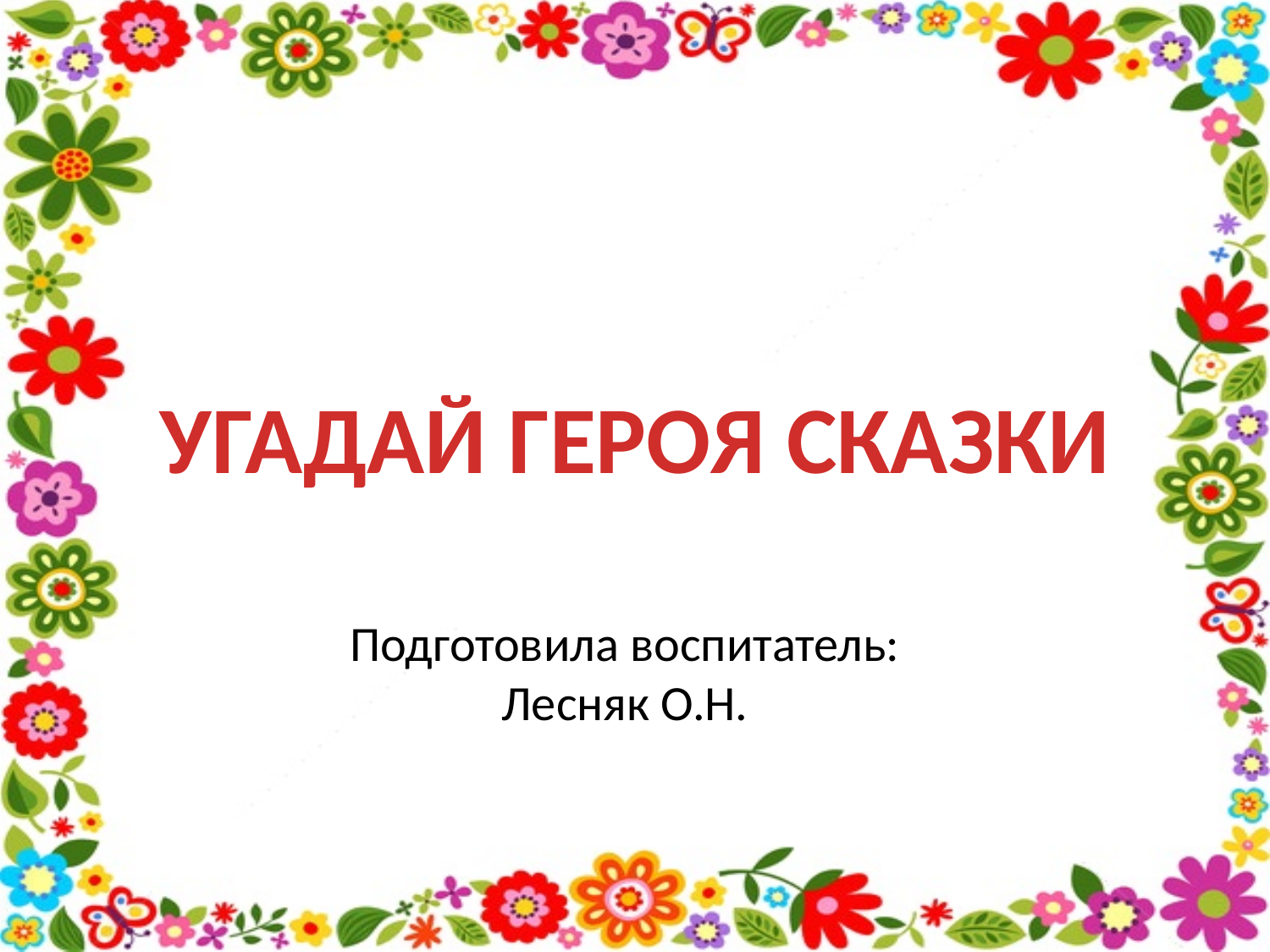

# УГАДАЙ ГЕРОЯ СКАЗКИ
Подготовила воспитатель: Лесняк О.Н.